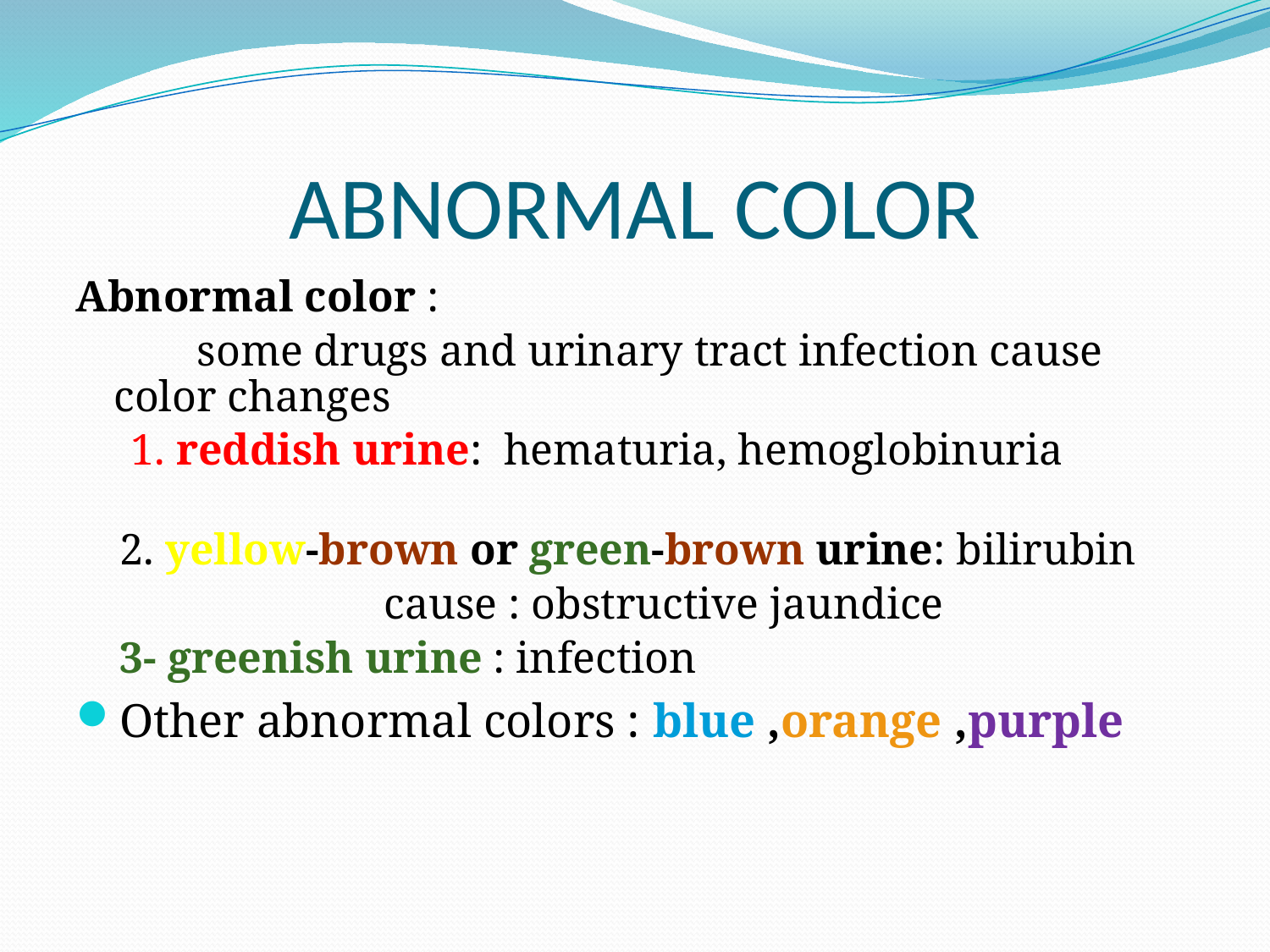

# ABNORMAL COLOR
Abnormal color :
           some drugs and urinary tract infection cause color changes
     1. reddish urine:  hematuria, hemoglobinuria
    2. yellow-brown or green-brown urine: bilirubin
                            cause : obstructive jaundice
    3- greenish urine : infection
Other abnormal colors : blue ,orange ,purple